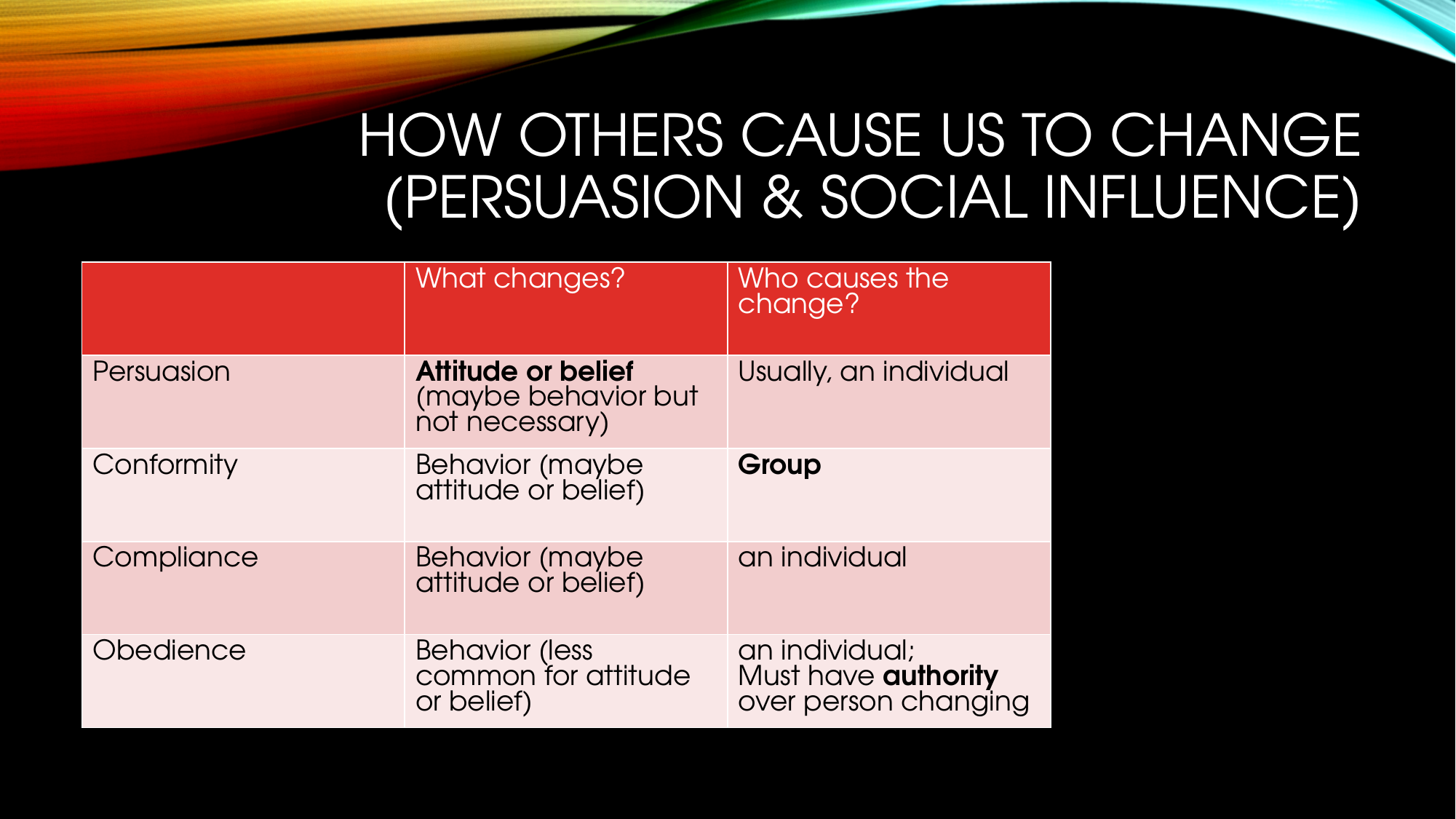

# How others cause us to Change (persuasion & social influence)
|  | What changes? | Who causes the change? |
| --- | --- | --- |
| Persuasion | Attitude or belief (maybe behavior but not necessary) | Usually, an individual |
| Conformity | Behavior (maybe attitude or belief) | Group |
| Compliance | Behavior (maybe attitude or belief) | an individual |
| Obedience | Behavior (less common for attitude or belief) | an individual; Must have authority over person changing |